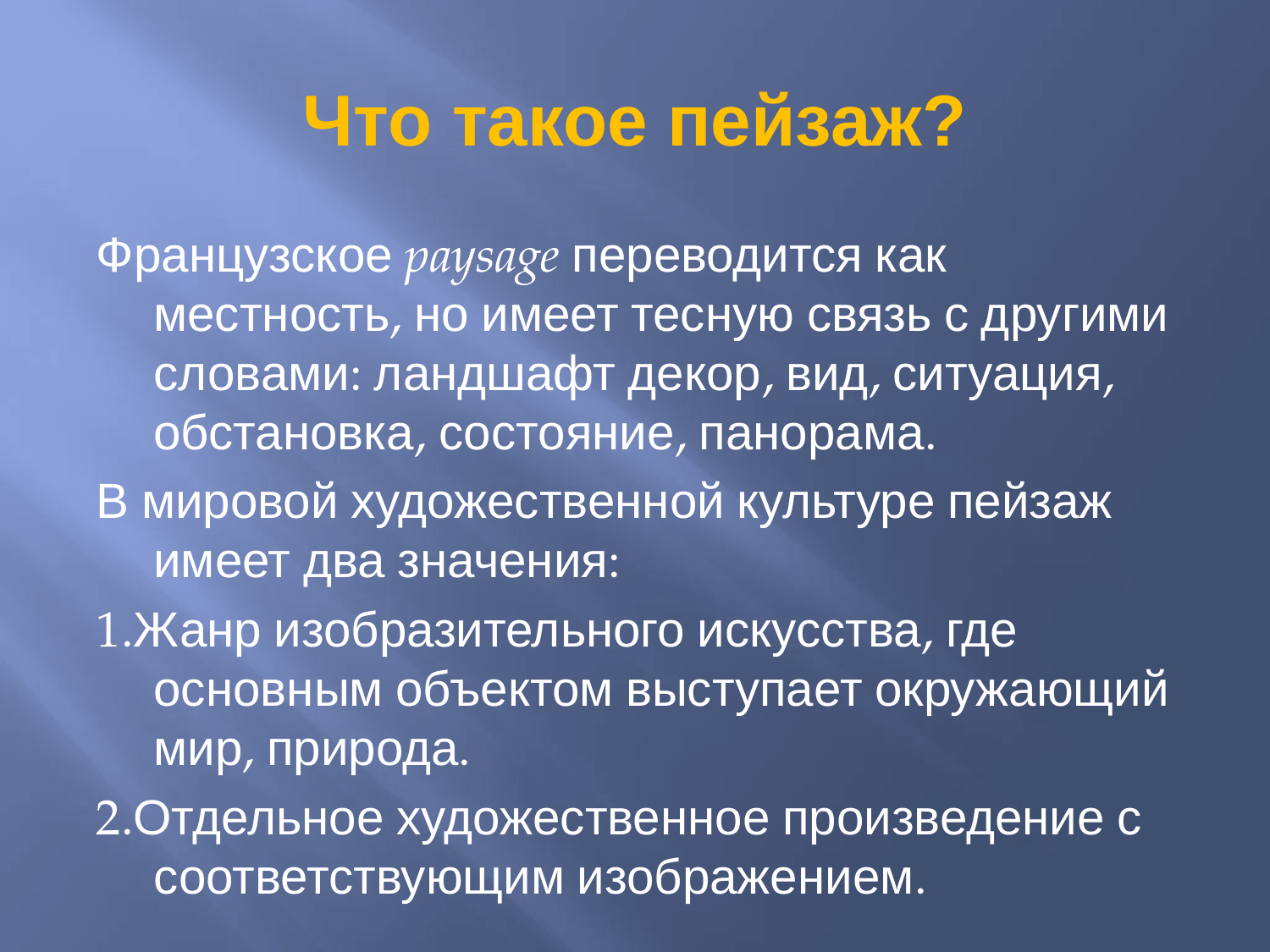

# Что такое пейзаж?
Французское paysage переводится как местность, но имеет тесную связь с другими словами: ландшафт декор, вид, ситуация, обстановка, состояние, панорама.
В мировой художественной культуре пейзаж имеет два значения:
1.Жанр изобразительного искусства, где основным объектом выступает окружающий мир, природа.
2.Отдельное художественное произведение с соответствующим изображением.